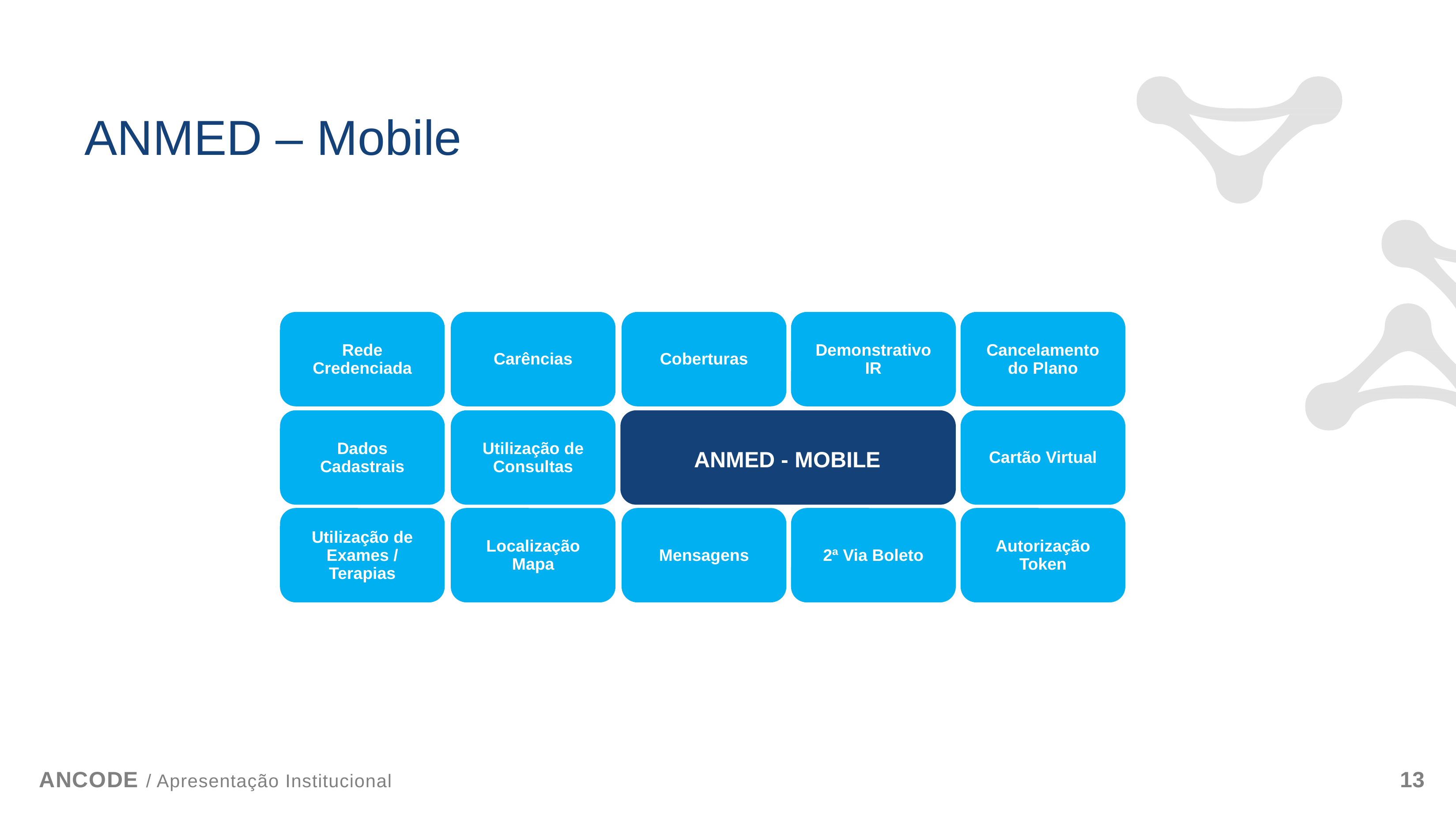

# ANMED – Mobile

Rede Credenciada
Carências
Cancelamento do Plano
Coberturas
Demonstrativo IR
Dados Cadastrais

ANMED - MOBILE
Utilização de Consultas
Cartão Virtual
Utilização de Exames / Terapias
Localização Mapa
Mensagens
2ª Via Boleto
Autorização Token
ANCODE / Apresentação Institucional
13